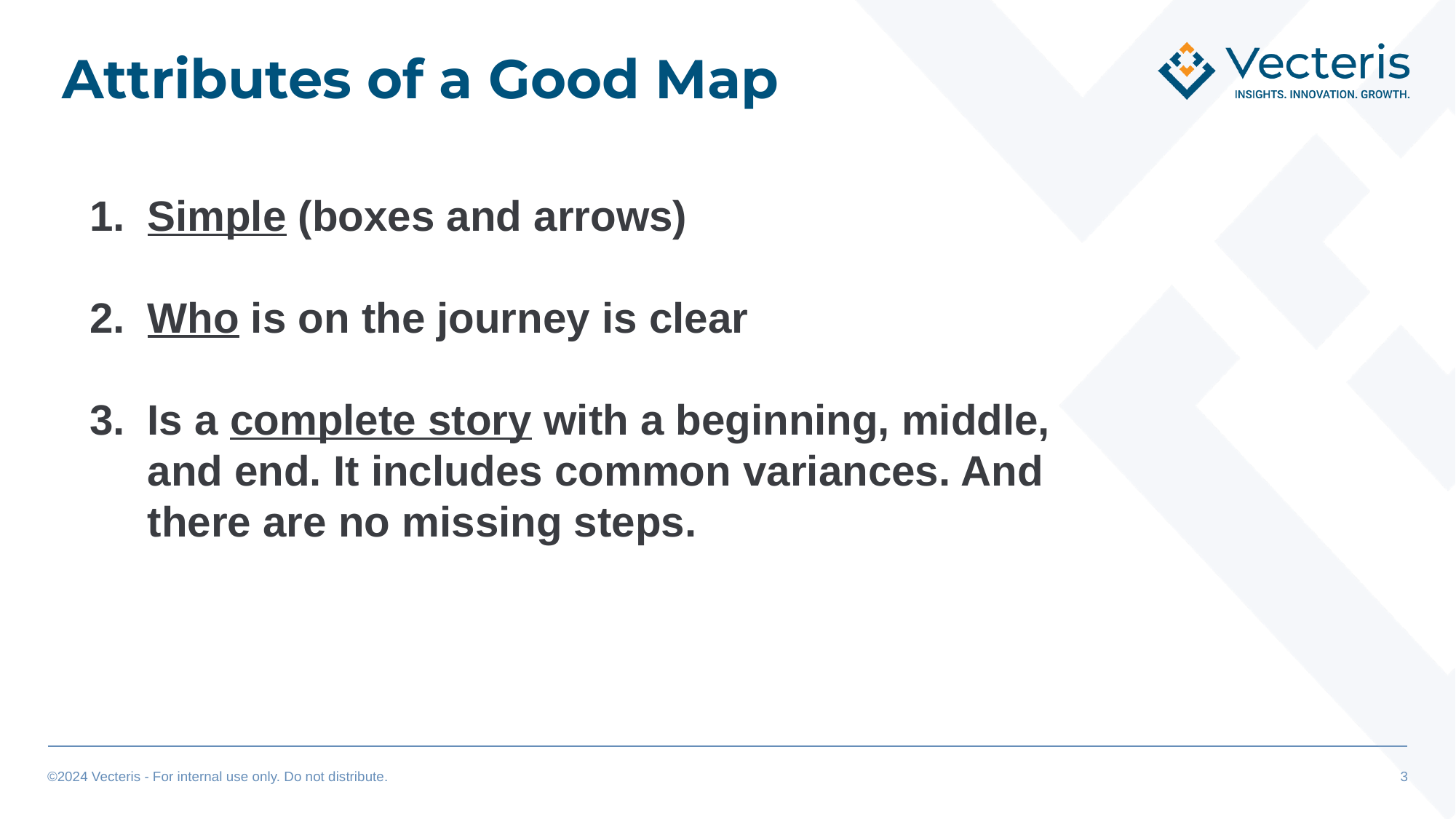

Attributes of a Good Map
Simple (boxes and arrows)

Who is on the journey is clear

Is a complete story with a beginning, middle, and end. It includes common variances. And there are no missing steps.